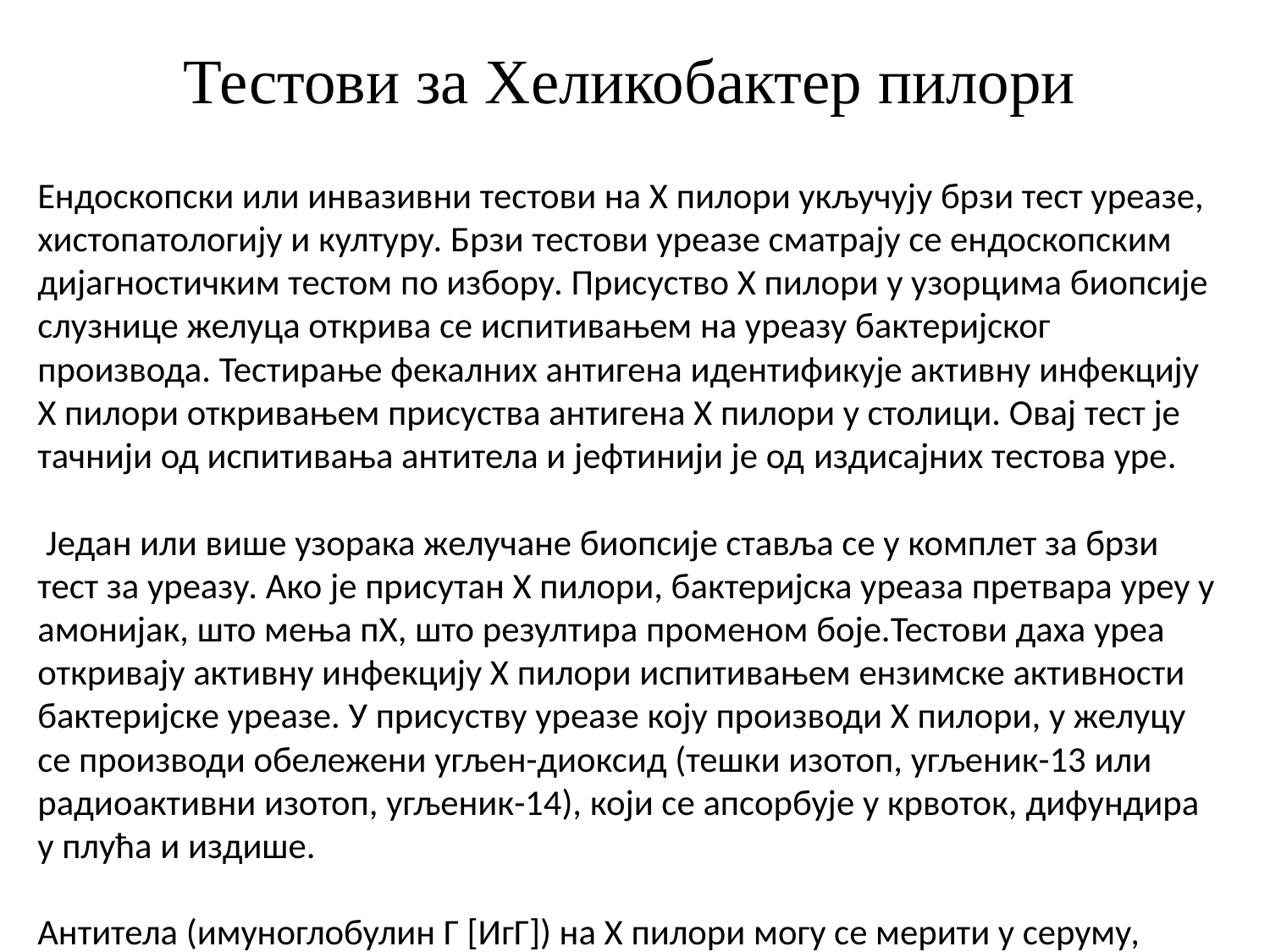

# Тестови за Хеликобактер пилори
Ендоскопски или инвазивни тестови на Х пилори укључују брзи тест уреазе, хистопатологију и културу. Брзи тестови уреазе сматрају се ендоскопским дијагностичким тестом по избору. Присуство Х пилори у узорцима биопсије слузнице желуца открива се испитивањем на уреазу бактеријског производа. Тестирање фекалних антигена идентификује активну инфекцију Х пилори откривањем присуства антигена Х пилори у столици. Овај тест је тачнији од испитивања антитела и јефтинији је од издисајних тестова уре.

 Један или више узорака желучане биопсије ставља се у комплет за брзи тест за уреазу. Ако је присутан Х пилори, бактеријска уреаза претвара уреу у амонијак, што мења пХ, што резултира променом боје.Тестови даха уреа откривају активну инфекцију Х пилори испитивањем ензимске активности бактеријске уреазе. У присуству уреазе коју производи Х пилори, у желуцу се производи обележени угљен-диоксид (тешки изотоп, угљеник-13 или радиоактивни изотоп, угљеник-14), који се апсорбује у крвоток, дифундира у плућа и издише.

Антитела (имуноглобулин Г [ИгГ]) на Х пилори могу се мерити у серуму, плазми или пуној крви. Резултати тестова пуне крви добијени на штапићима прстију су мање поуздани.